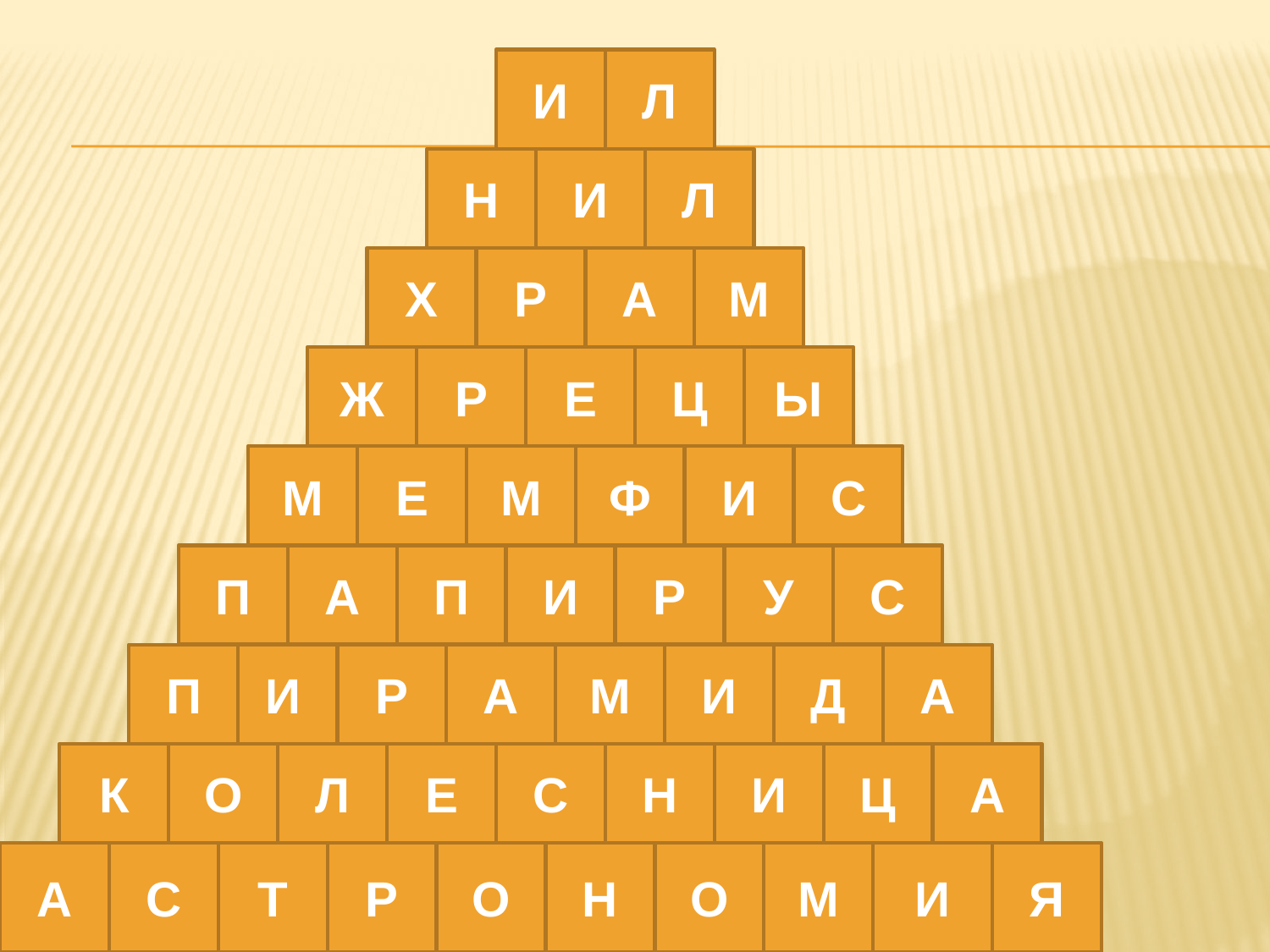

И
Л
Н
И
Л
Х
Р
А
М
Ж
Р
Е
Ц
Ы
М
Е
М
Ф
И
С
П
А
П
И
Р
У
С
П
И
Р
А
М
И
Д
А
К
О
Л
Е
С
Н
И
Ц
А
А
С
Т
Р
О
Н
О
М
И
Я